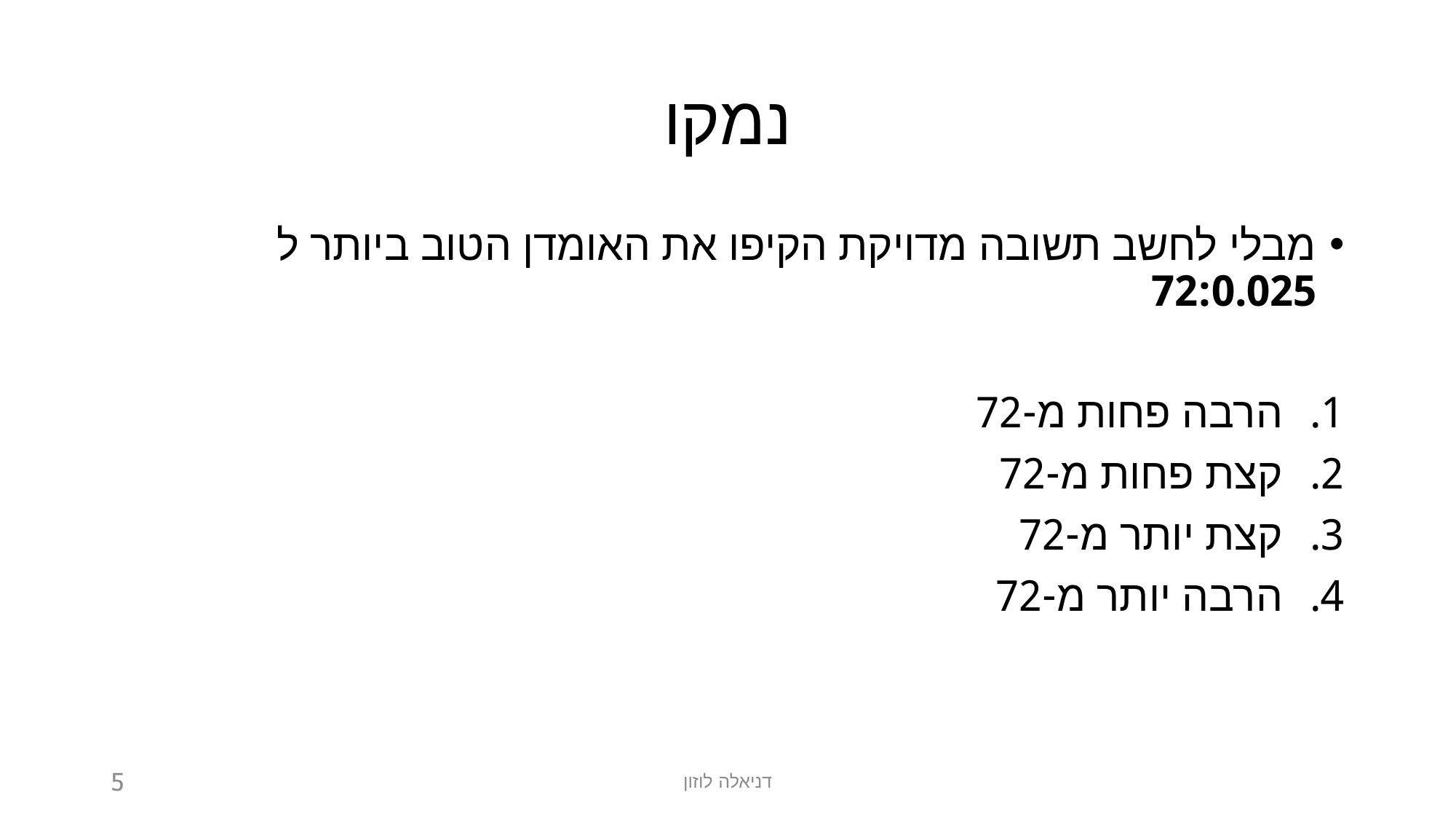

# נמקו
מבלי לחשב תשובה מדויקת הקיפו את האומדן הטוב ביותר ל 72:0.025

הרבה פחות מ-72
קצת פחות מ-72
קצת יותר מ-72
הרבה יותר מ-72
5
דניאלה לוזון